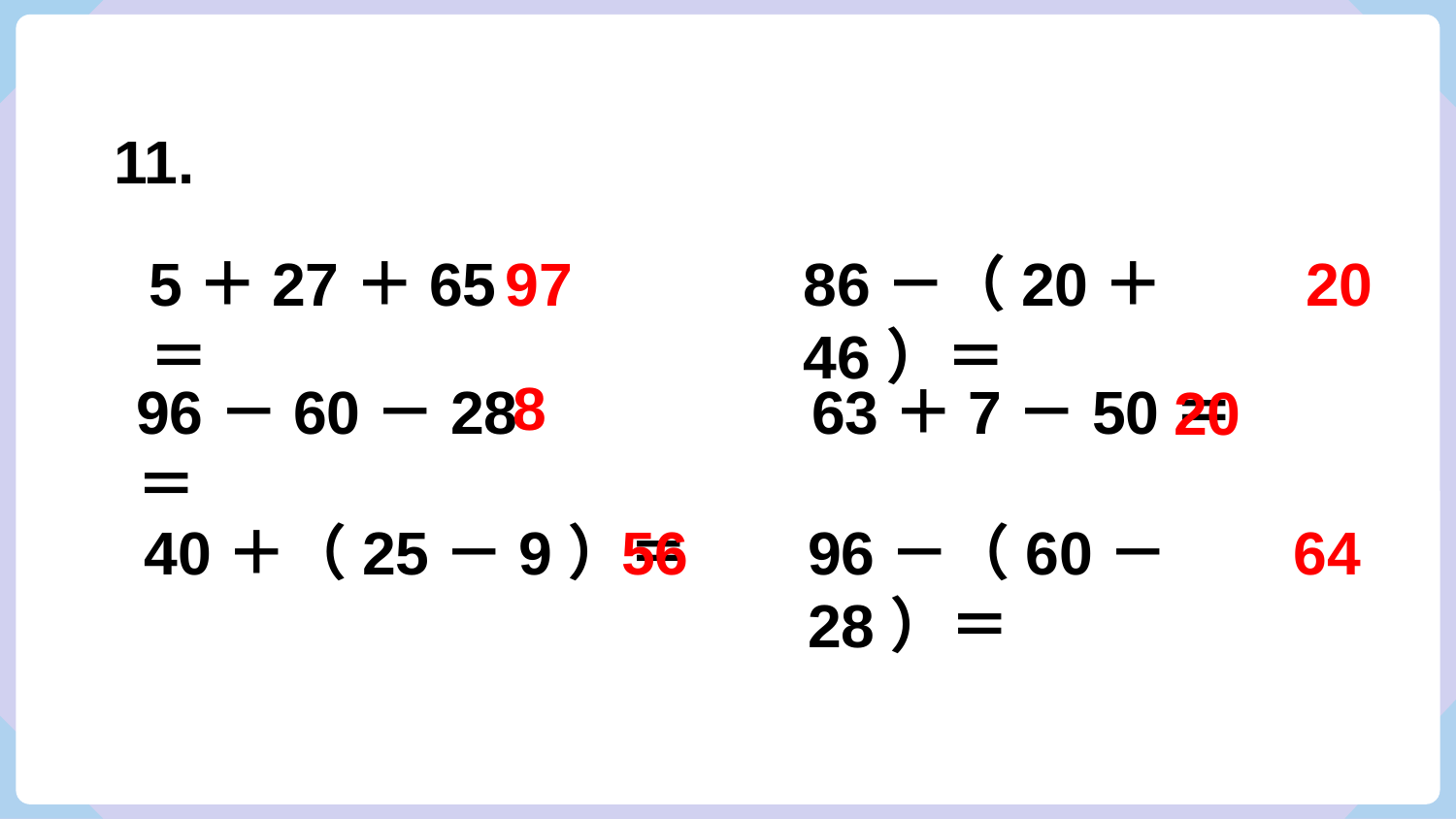

11.
97
5＋27＋65＝
86－（20＋46）＝
20
8
96－60－28＝
63＋7－50＝
20
40＋（25－9）＝
96－（60－28）＝
56
64